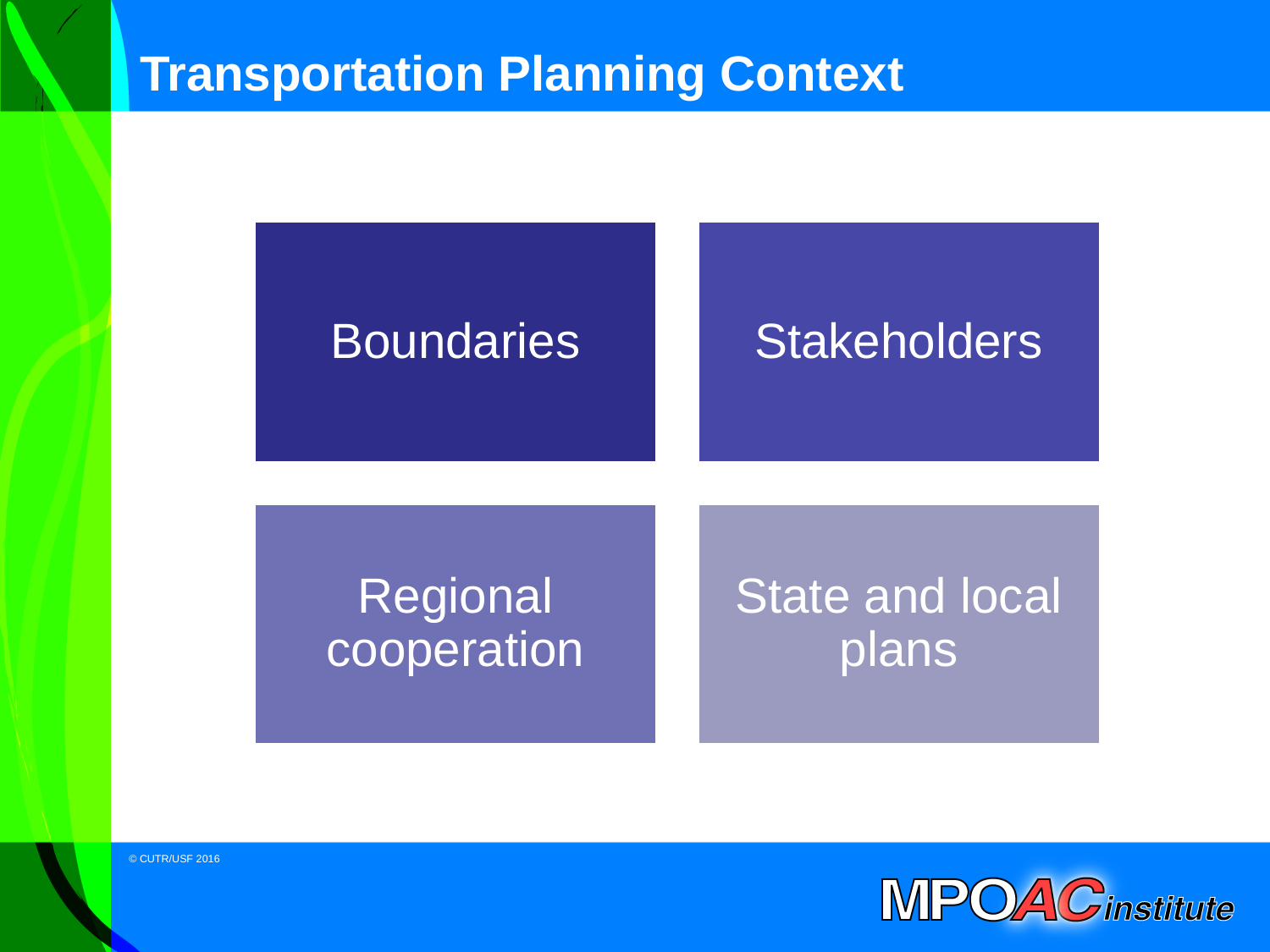

# Transportation Planning Context
Boundaries
Stakeholders
Regional cooperation
State and local plans